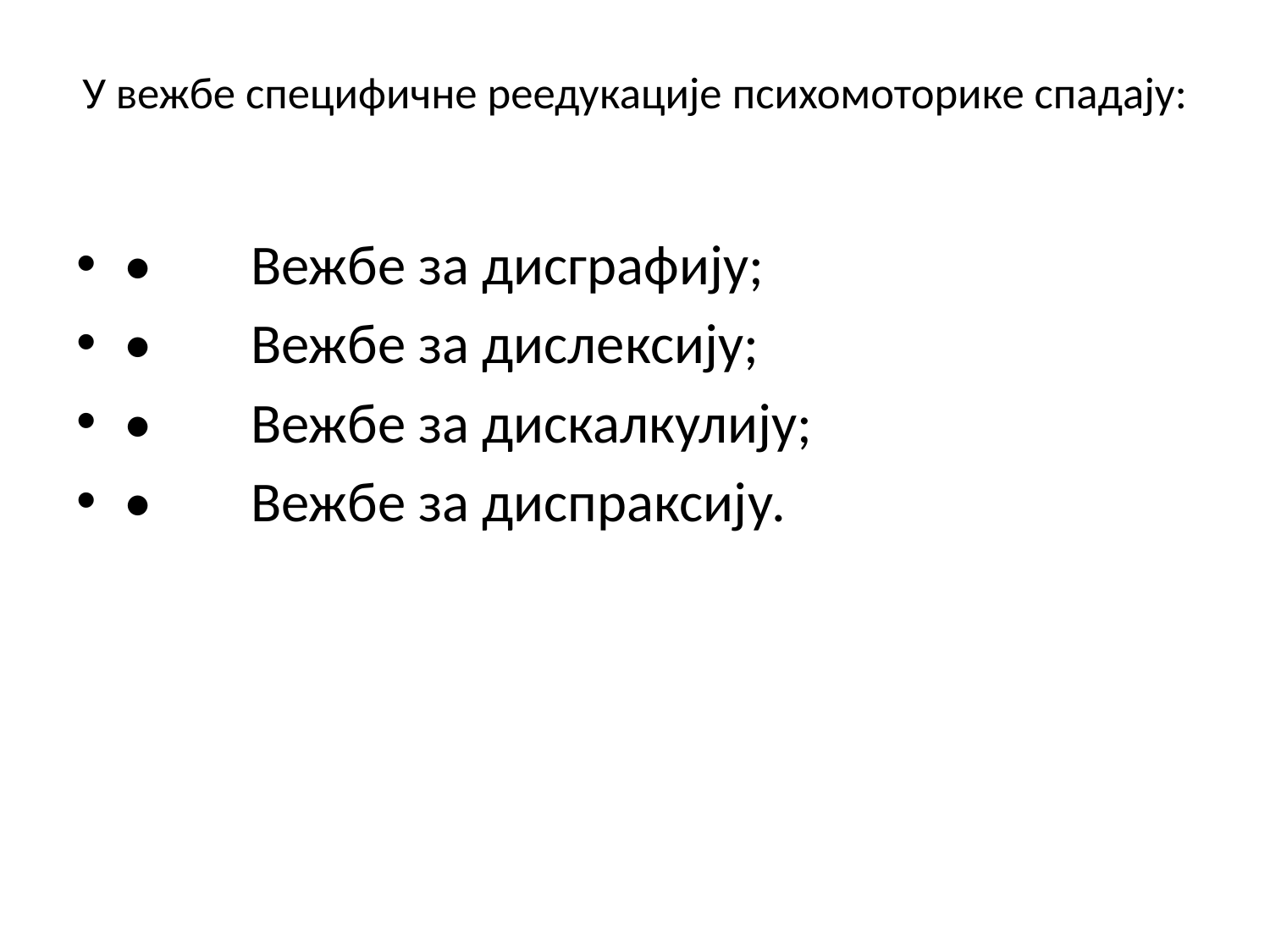

# У вежбе специфичне реедукације психомоторике спадају:
•	Вежбе за дисграфију;
•	Вежбе за дислексију;
•	Вежбе за дискалкулију;
•	Вежбе за диспраксију.